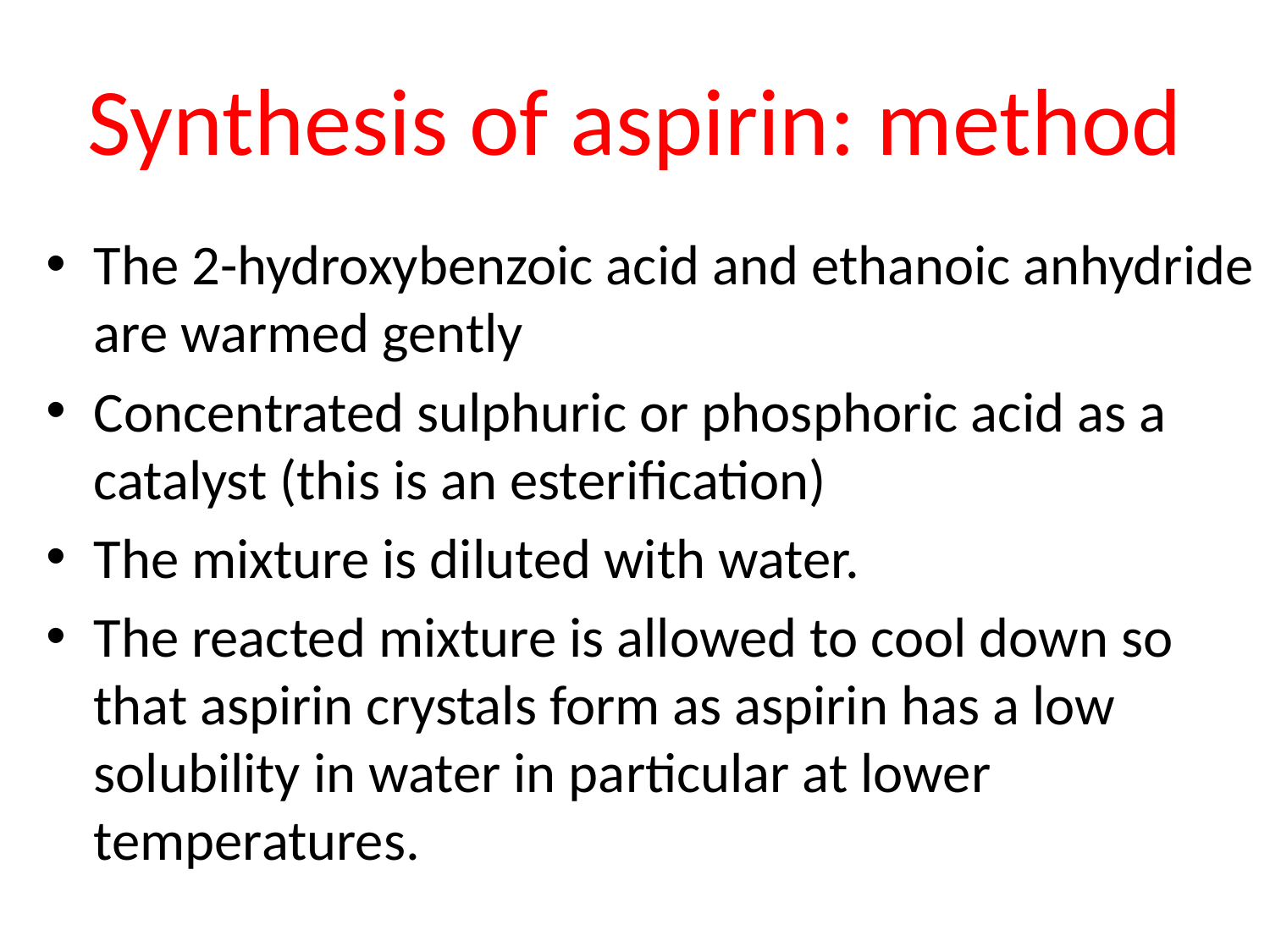

# Synthesis of aspirin: method
The 2-hydroxybenzoic acid and ethanoic anhydride are warmed gently
Concentrated sulphuric or phosphoric acid as a catalyst (this is an esterification)
The mixture is diluted with water.
The reacted mixture is allowed to cool down so that aspirin crystals form as aspirin has a low solubility in water in particular at lower temperatures.